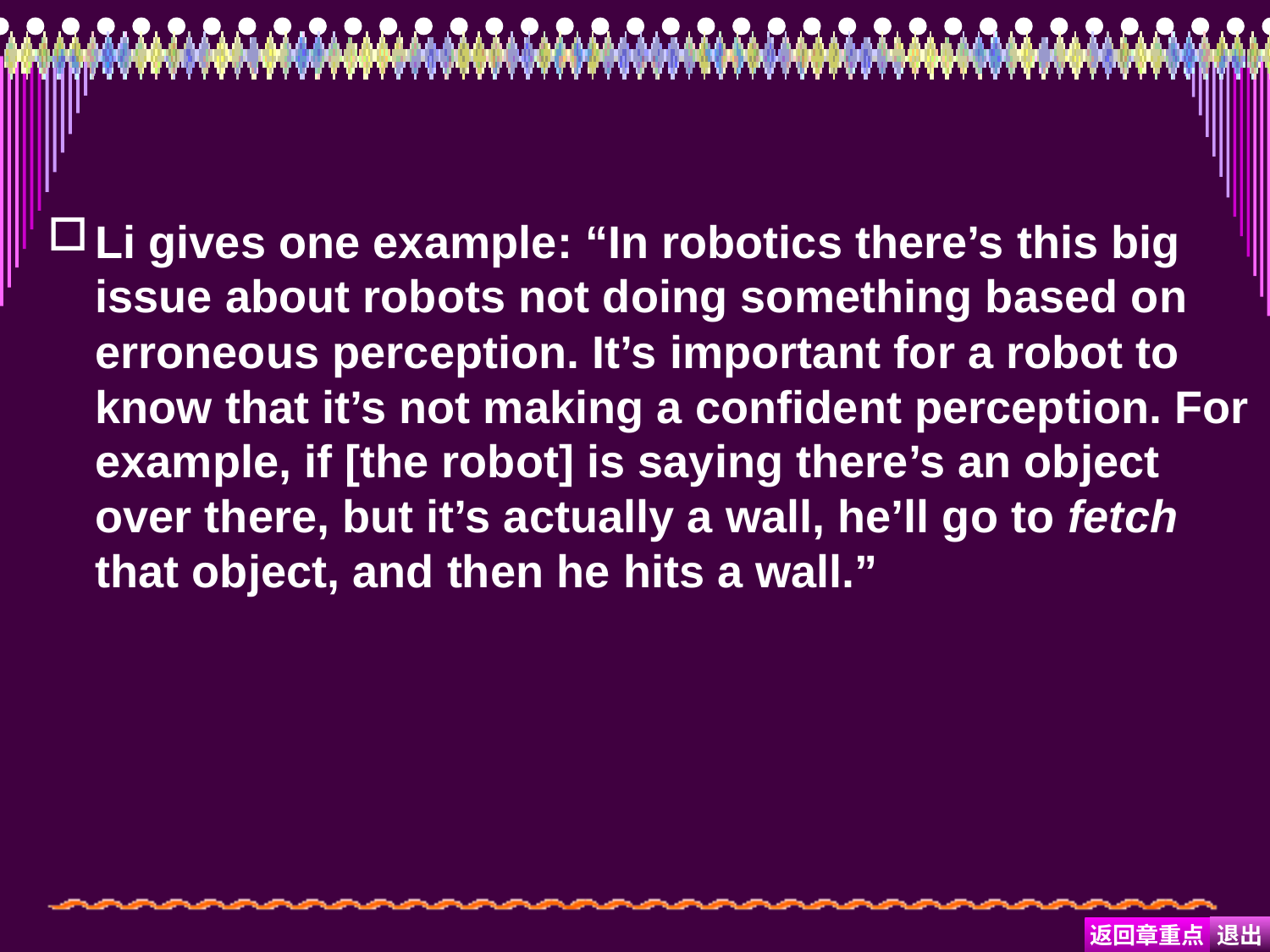

#
Li gives one example: “In robotics there’s this big issue about robots not doing something based on erroneous perception. It’s important for a robot to know that it’s not making a confident perception. For example, if [the robot] is saying there’s an object over there, but it’s actually a wall, he’ll go to fetch that object, and then he hits a wall.”